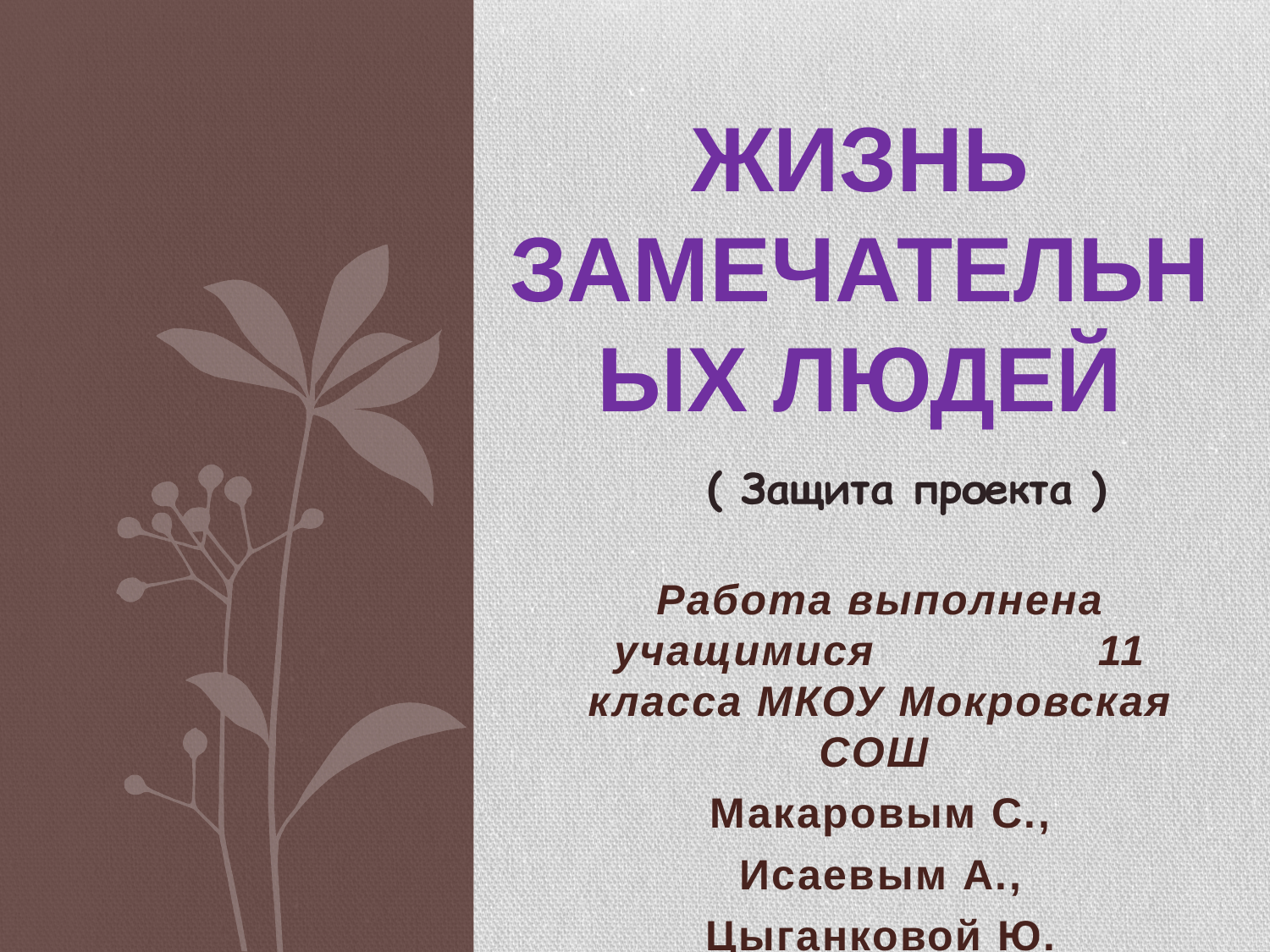

# Жизнь замечательных людей
( Защита проекта )
Работа выполнена учащимися                11 класса МКОУ Мокровская СОШ
Макаровым С.,
Исаевым А.,
Цыганковой Ю.